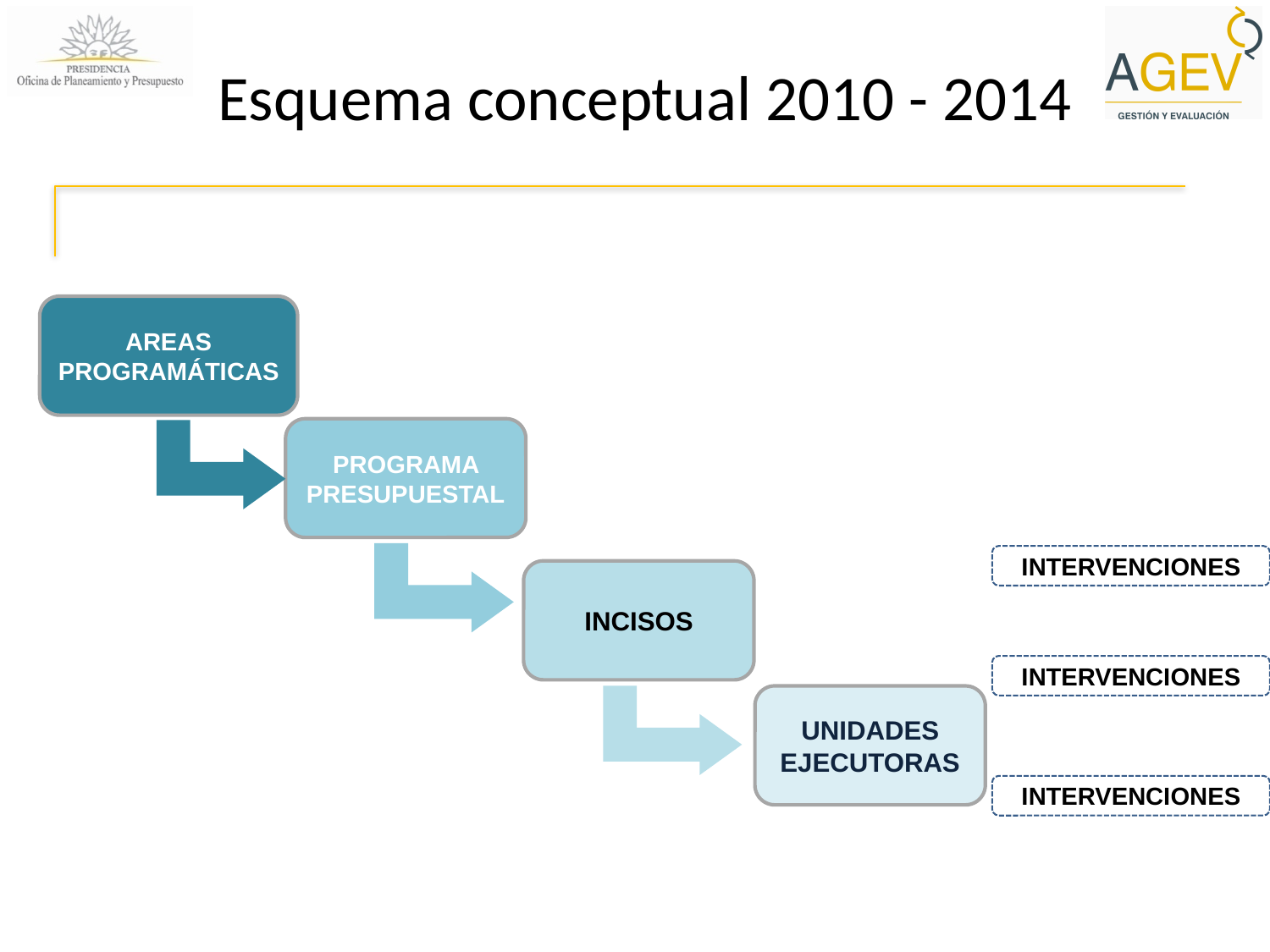

Esquema conceptual 2010 - 2014
AREAS PROGRAMÁTICAS

PROGRAMA PRESUPUESTAL

INTERVENCIONES

INCISOS

INTERVENCIONES

UNIDADES EJECUTORAS

INTERVENCIONES